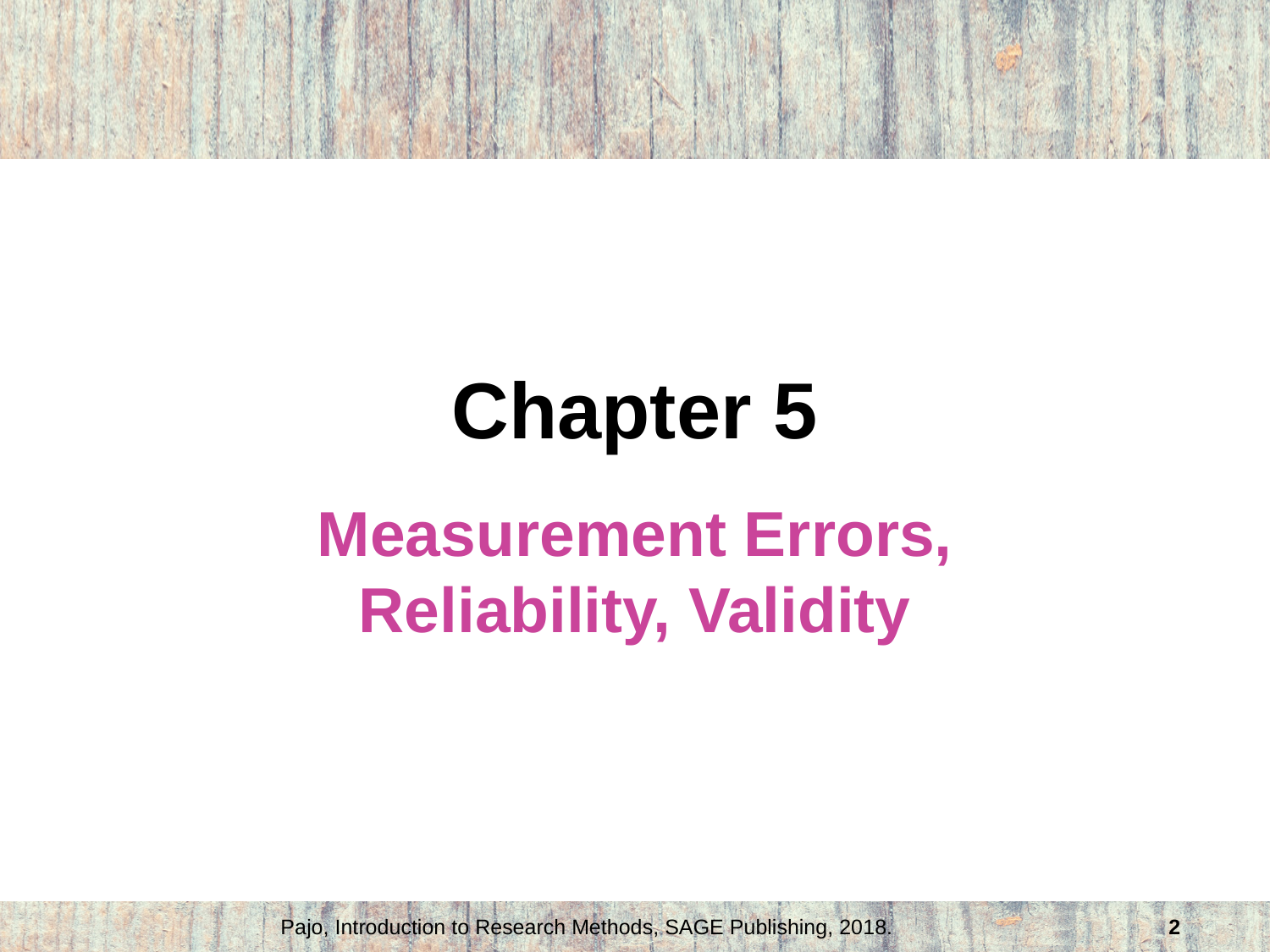

# Chapter 5
Measurement Errors, Reliability, Validity
Pajo, Introduction to Research Methods, SAGE Publishing, 2018.
2